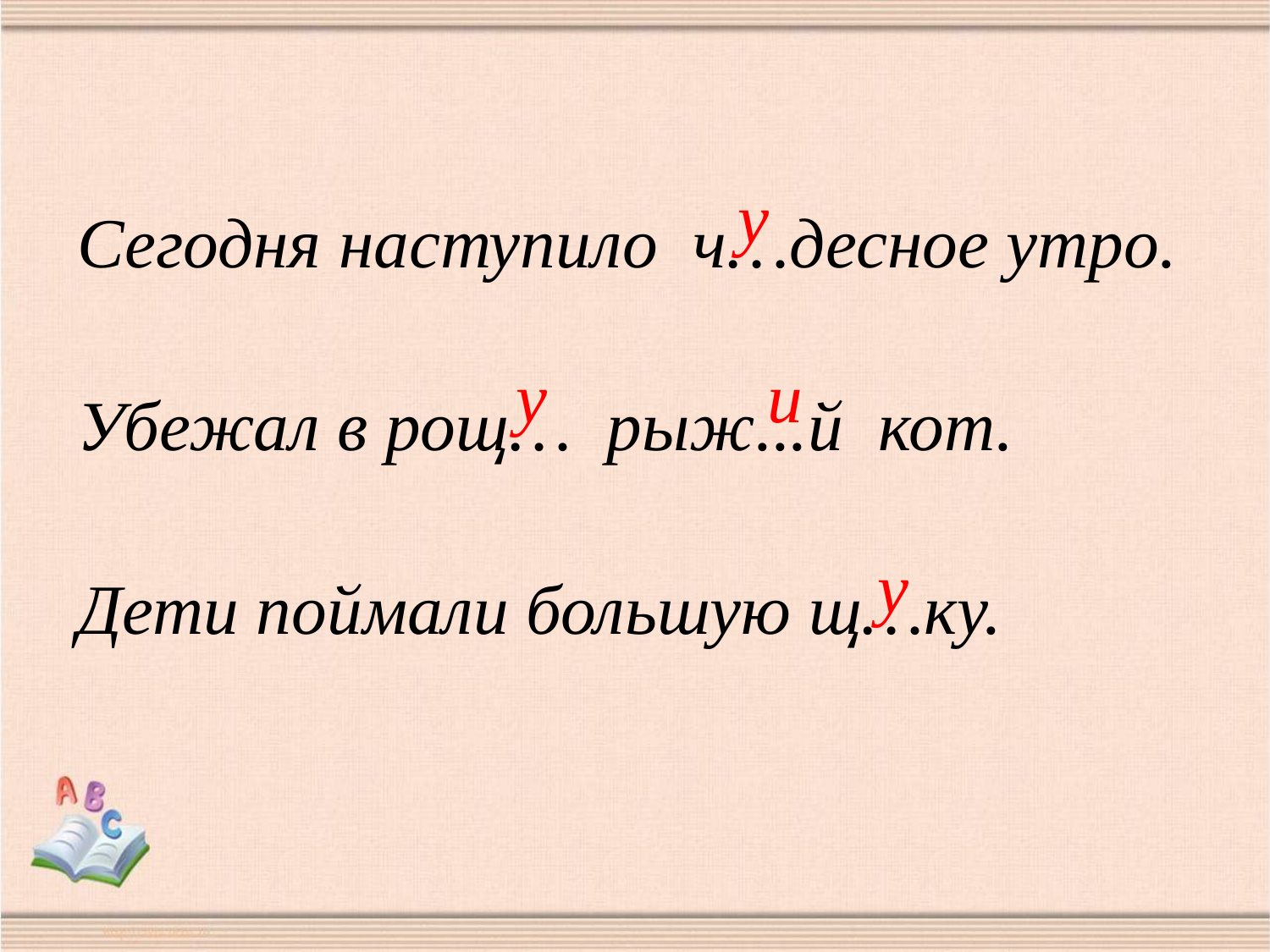

Сегодня наступило  ч…десное утро.
Убежал в рощ…  рыж...й  кот.
Дети поймали большую щ…ку.
у
у
и
у